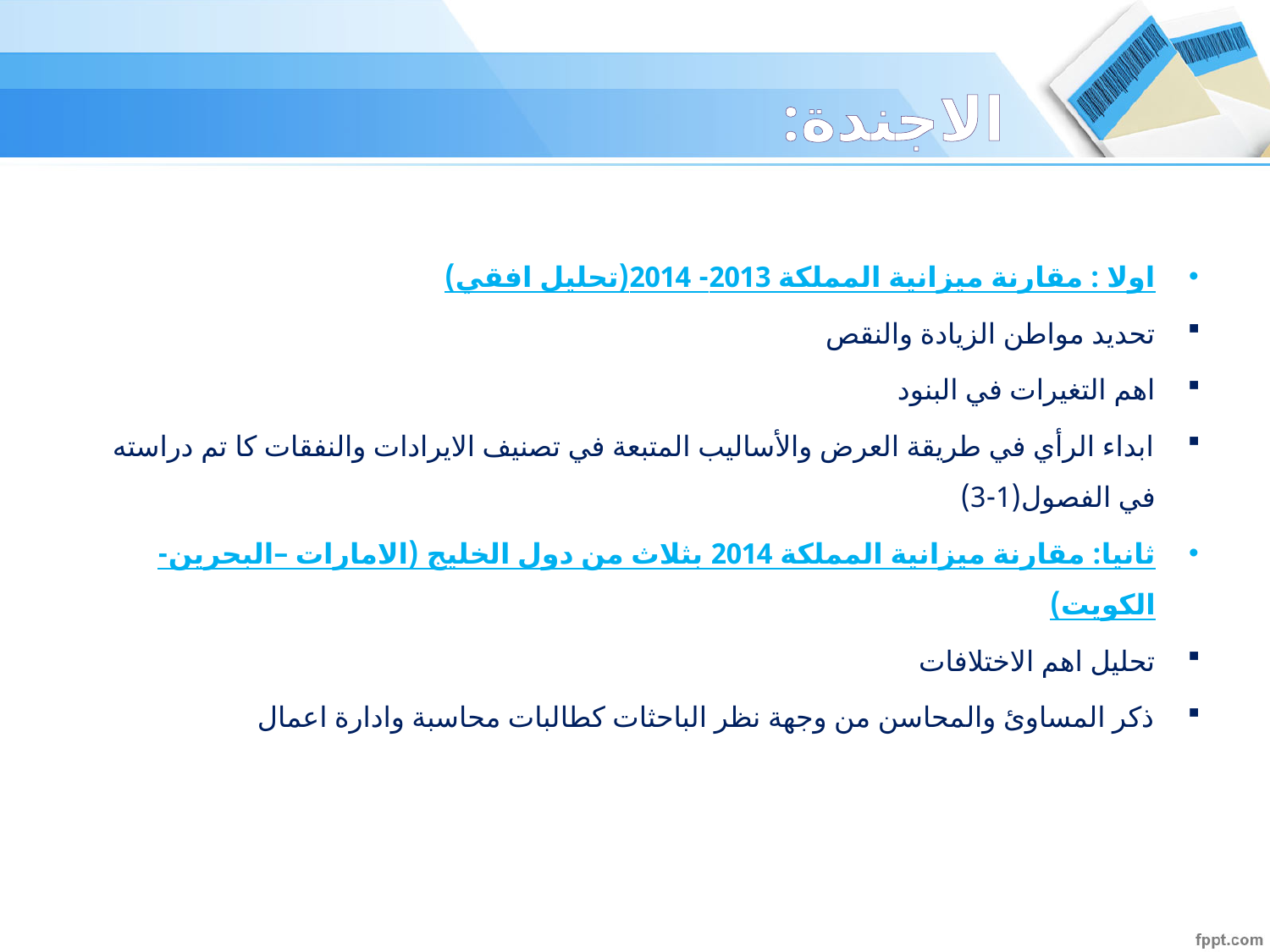

# الاجندة:

اولا : مقارنة ميزانية المملكة 2013- 2014(تحليل افقي)
تحديد مواطن الزيادة والنقص
اهم التغيرات في البنود
ابداء الرأي في طريقة العرض والأساليب المتبعة في تصنيف الايرادات والنفقات كا تم دراسته في الفصول(1-3)
ثانيا: مقارنة ميزانية المملكة 2014 بثلاث من دول الخليج (الامارات –البحرين-الكويت)
تحليل اهم الاختلافات
ذكر المساوئ والمحاسن من وجهة نظر الباحثات كطالبات محاسبة وادارة اعمال